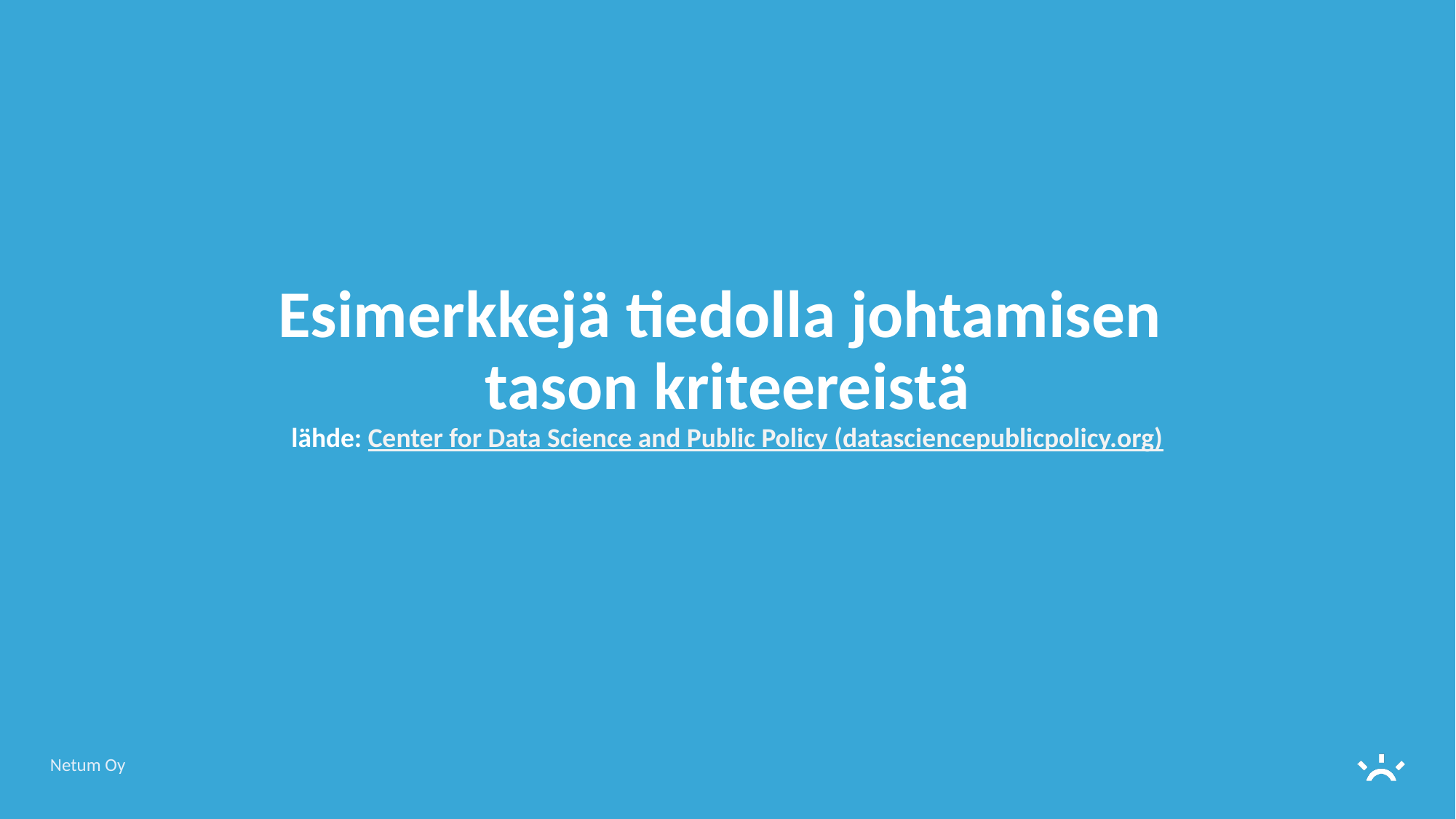

# Esimerkkejä tiedolla johtamisen tason kriteereistä lähde: Center for Data Science and Public Policy (datasciencepublicpolicy.org)